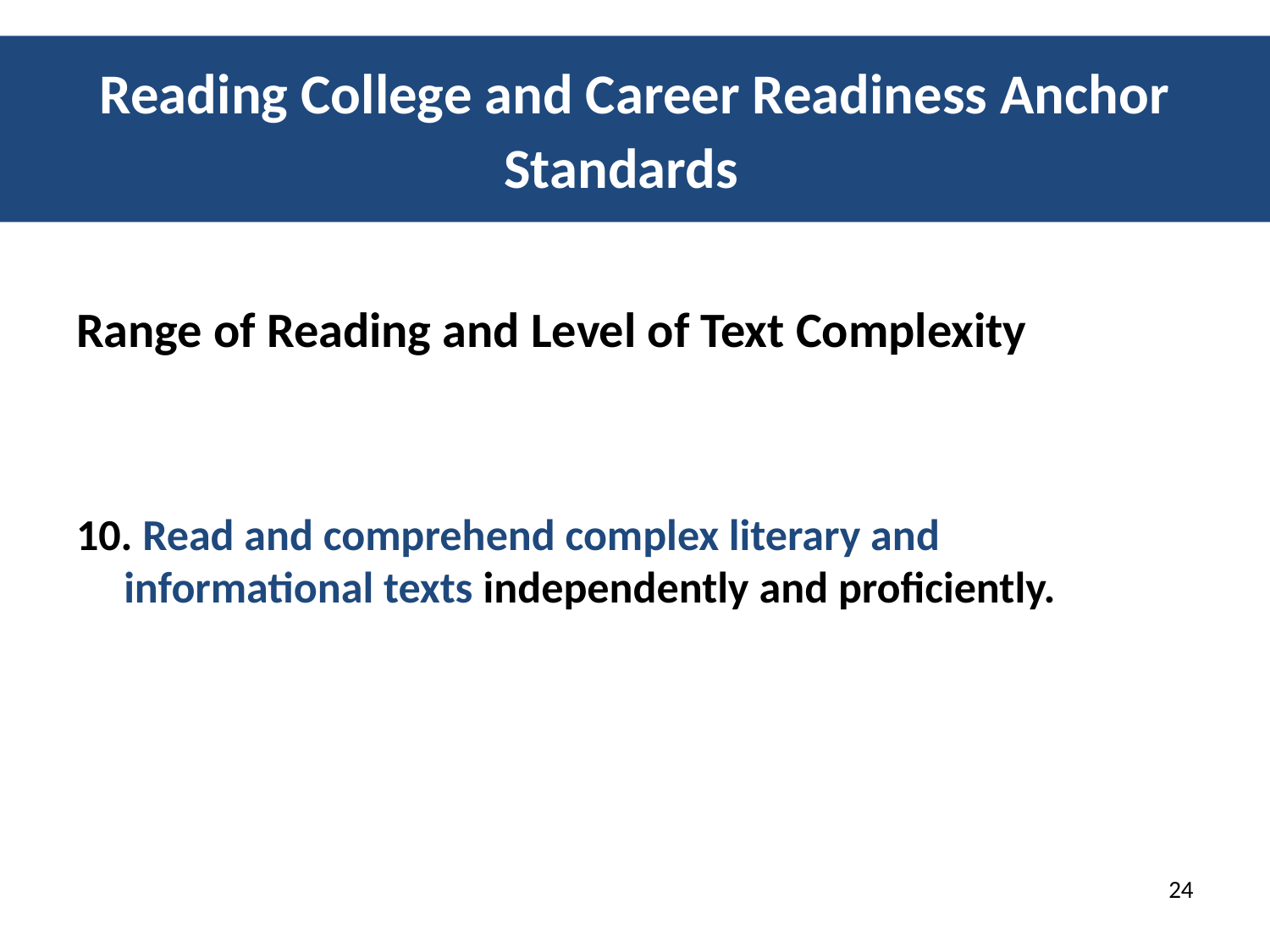

Range of Reading and Level of Text Complexity

10. Read and comprehend complex literary and informational texts independently and proficiently.
Reading College and Career Readiness Anchor Standards
24